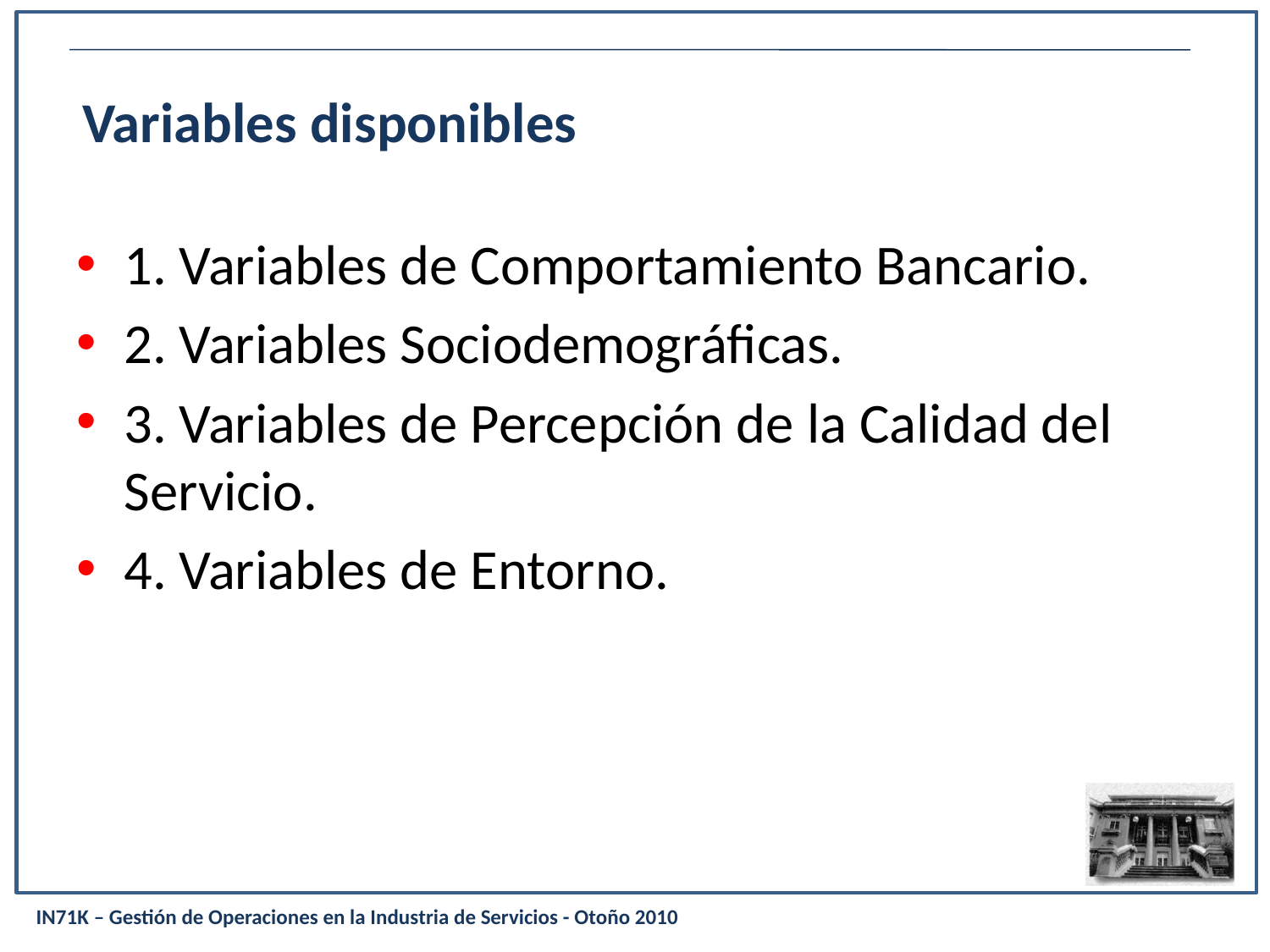

Variables disponibles
1. Variables de Comportamiento Bancario.
2. Variables Sociodemográficas.
3. Variables de Percepción de la Calidad del Servicio.
4. Variables de Entorno.